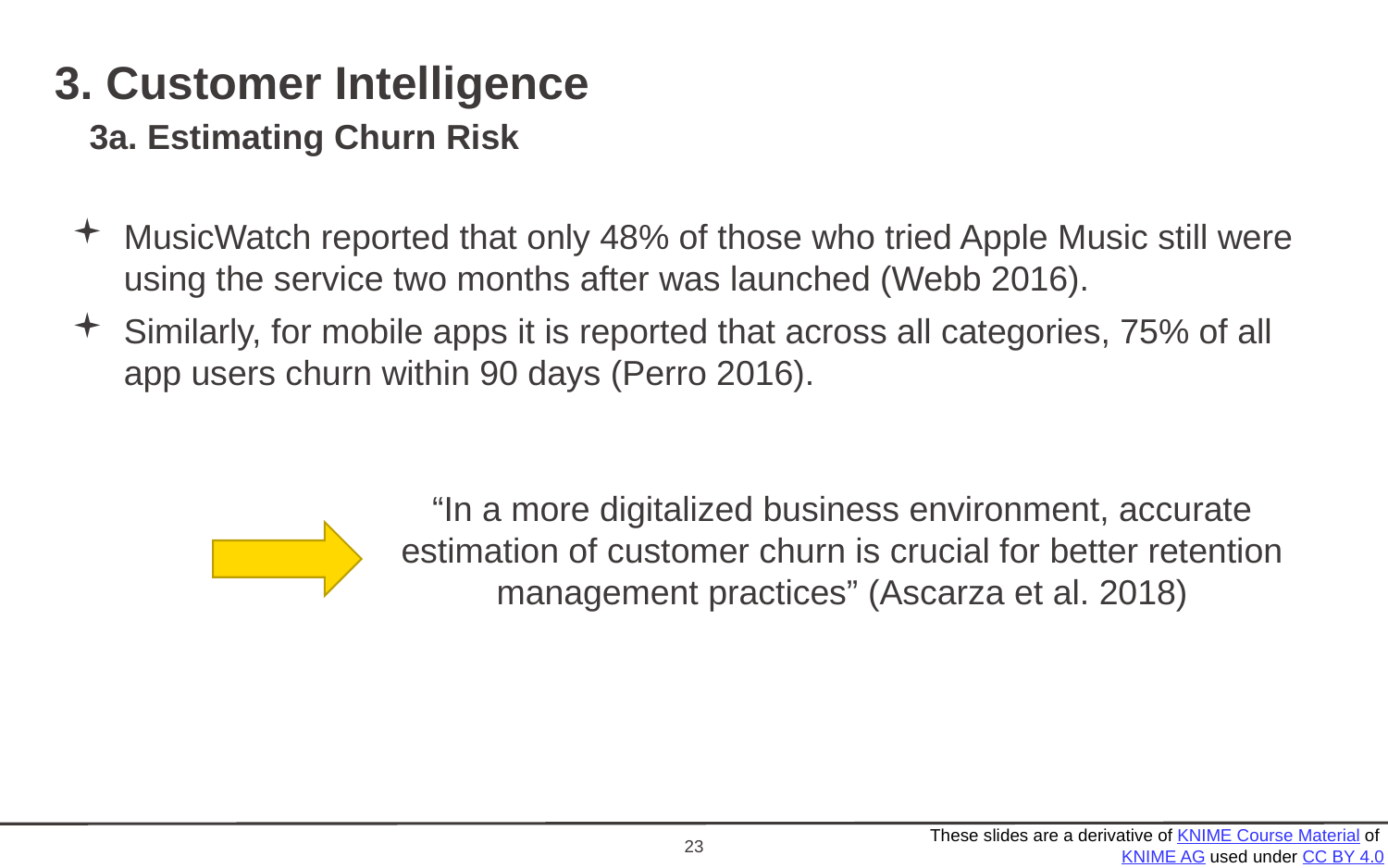

# 3. Customer Intelligence
3a. Estimating Churn Risk
MusicWatch reported that only 48% of those who tried Apple Music still were using the service two months after was launched (Webb 2016).
Similarly, for mobile apps it is reported that across all categories, 75% of all app users churn within 90 days (Perro 2016).
“In a more digitalized business environment, accurate estimation of customer churn is crucial for better retention management practices” (Ascarza et al. 2018)

23